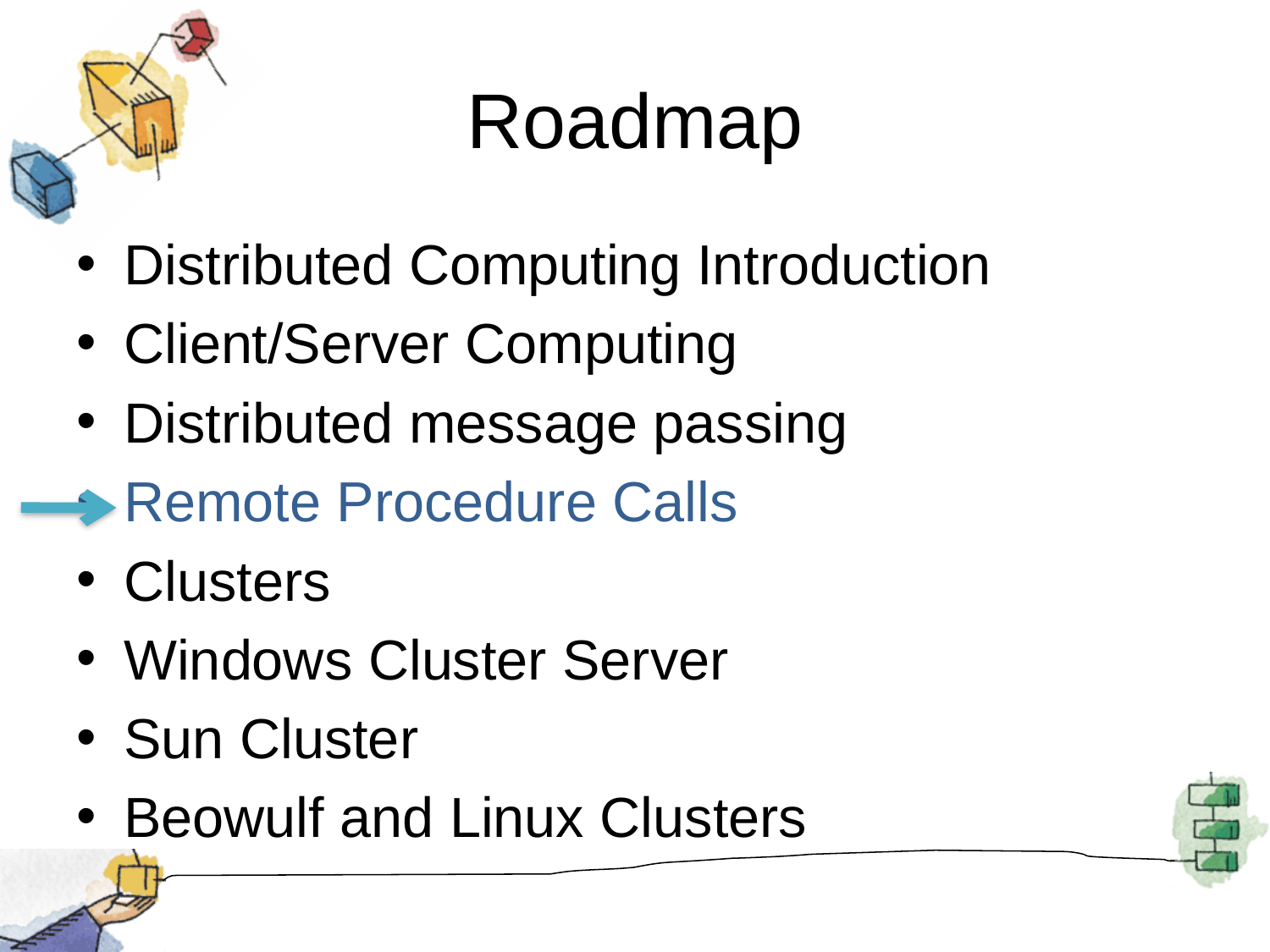

# Roadmap
Distributed Computing Introduction
Client/Server Computing
Distributed message passing
Remote Procedure Calls
Clusters
Windows Cluster Server
Sun Cluster
Beowulf and Linux Clusters